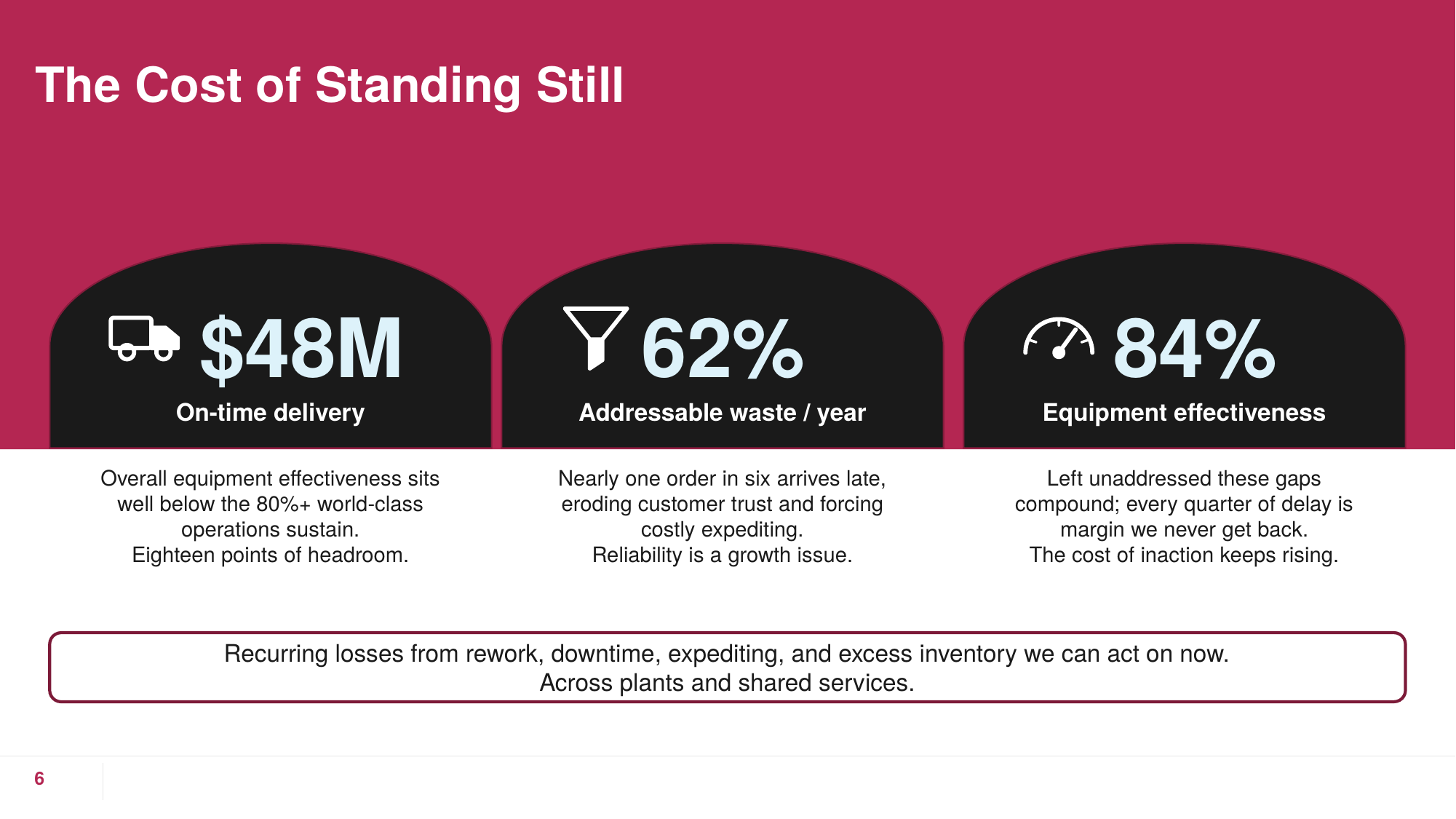

# The Cost of Standing Still

$48M
62%
84%

On-time delivery
Addressable waste / year
Equipment effectiveness
Overall equipment effectiveness sits well below the 80%+ world-class operations sustain.
Eighteen points of headroom.
Nearly one order in six arrives late, eroding customer trust and forcing costly expediting.
Reliability is a growth issue.
Left unaddressed these gaps compound; every quarter of delay is margin we never get back.
The cost of inaction keeps rising.
Recurring losses from rework, downtime, expediting, and excess inventory we can act on now.
Across plants and shared services.
6